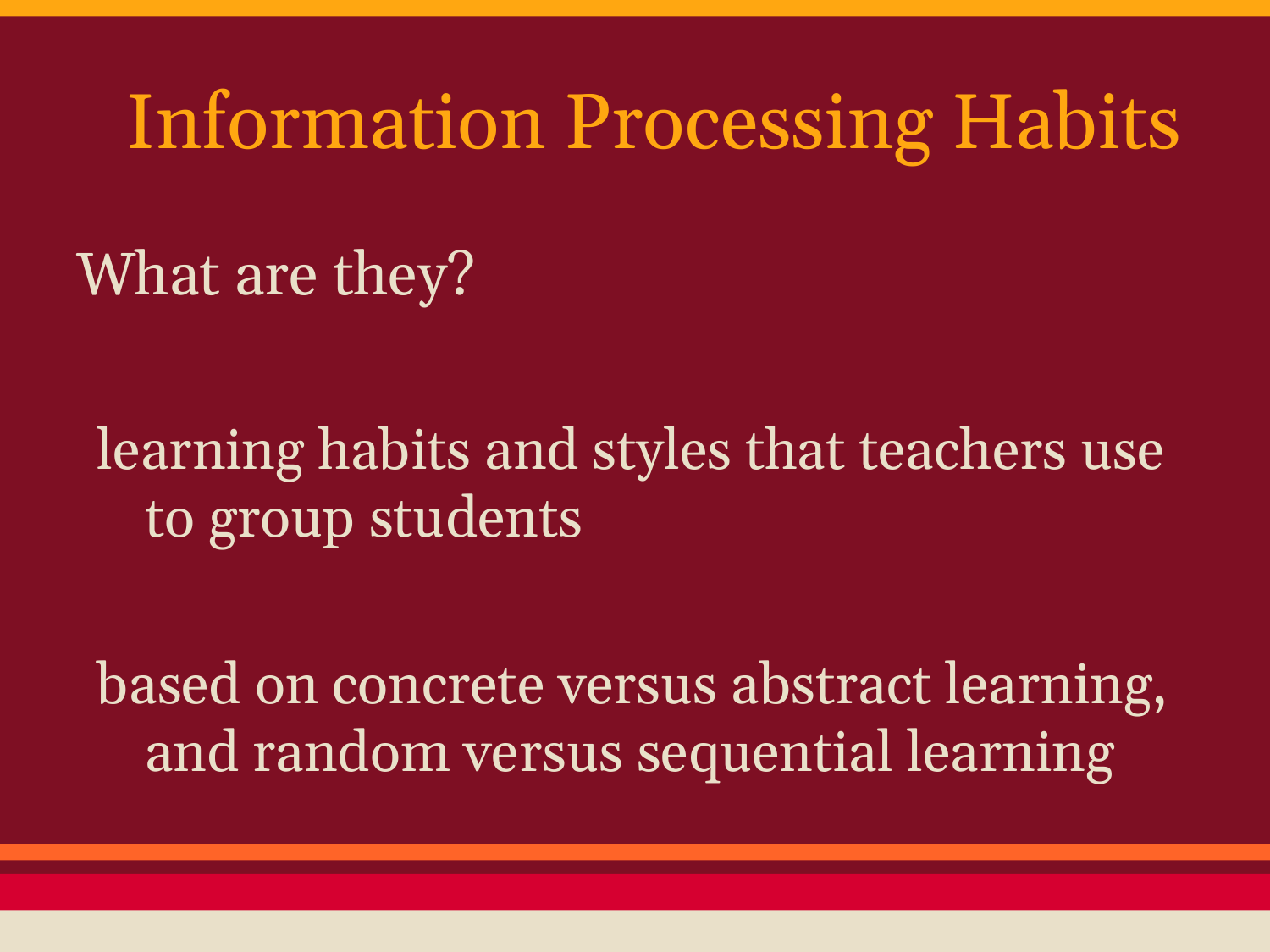

# Information Processing Habits
What are they?
learning habits and styles that teachers use to group students
based on concrete versus abstract learning, and random versus sequential learning